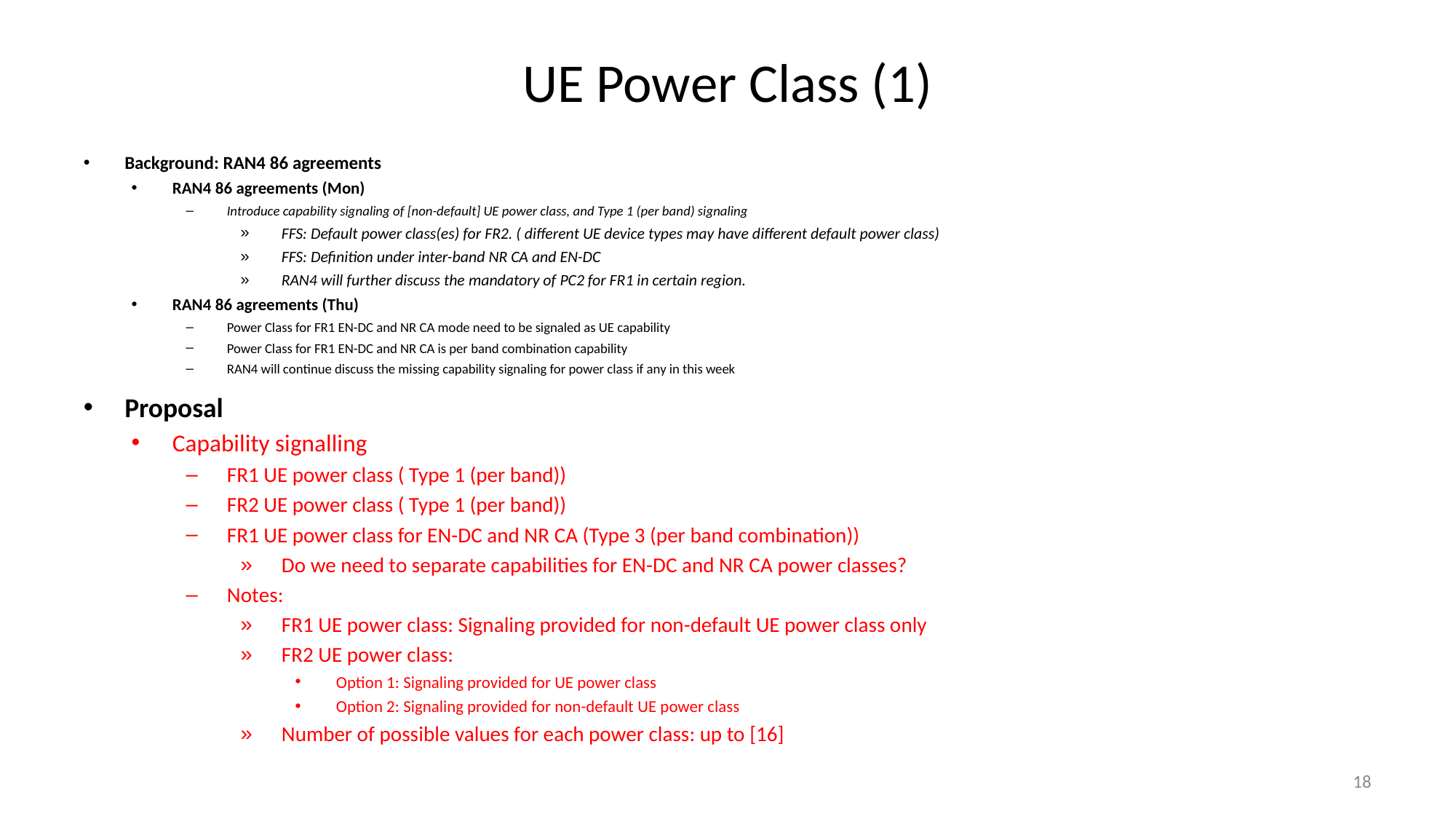

# UE Power Class (1)
Background: RAN4 86 agreements
RAN4 86 agreements (Mon)
Introduce capability signaling of [non-default] UE power class, and Type 1 (per band) signaling
FFS: Default power class(es) for FR2. ( different UE device types may have different default power class)
FFS: Definition under inter-band NR CA and EN-DC
RAN4 will further discuss the mandatory of PC2 for FR1 in certain region.
RAN4 86 agreements (Thu)
Power Class for FR1 EN-DC and NR CA mode need to be signaled as UE capability
Power Class for FR1 EN-DC and NR CA is per band combination capability
RAN4 will continue discuss the missing capability signaling for power class if any in this week
Proposal
Capability signalling
FR1 UE power class ( Type 1 (per band))
FR2 UE power class ( Type 1 (per band))
FR1 UE power class for EN-DC and NR CA (Type 3 (per band combination))
Do we need to separate capabilities for EN-DC and NR CA power classes?
Notes:
FR1 UE power class: Signaling provided for non-default UE power class only
FR2 UE power class:
Option 1: Signaling provided for UE power class
Option 2: Signaling provided for non-default UE power class
Number of possible values for each power class: up to [16]

18